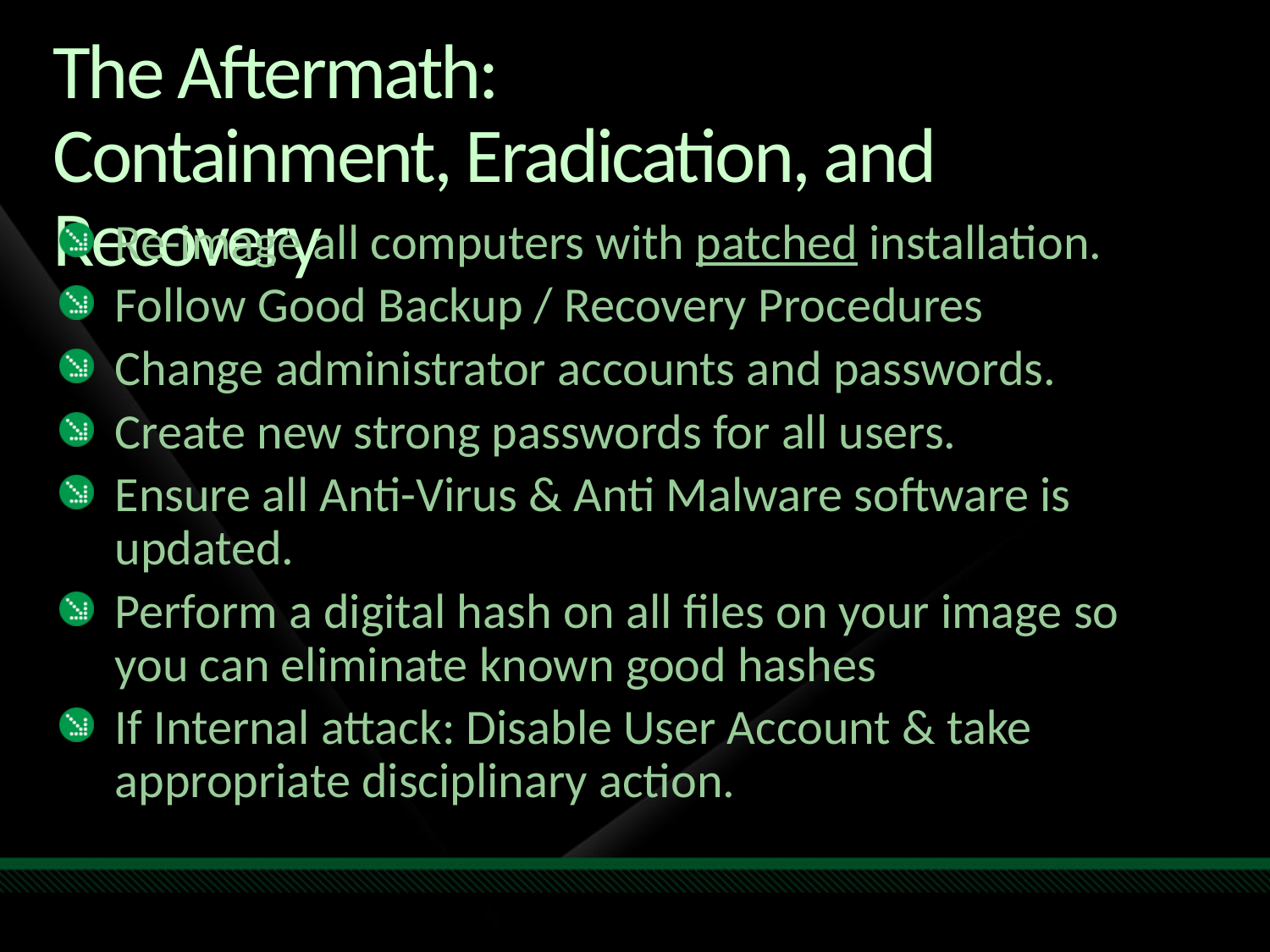

# The Aftermath: Containment, Eradication, and Recovery
Re-image all computers with patched installation.
Follow Good Backup / Recovery Procedures
Change administrator accounts and passwords.
Create new strong passwords for all users.
Ensure all Anti-Virus & Anti Malware software is updated.
Perform a digital hash on all files on your image so you can eliminate known good hashes
If Internal attack: Disable User Account & take appropriate disciplinary action.